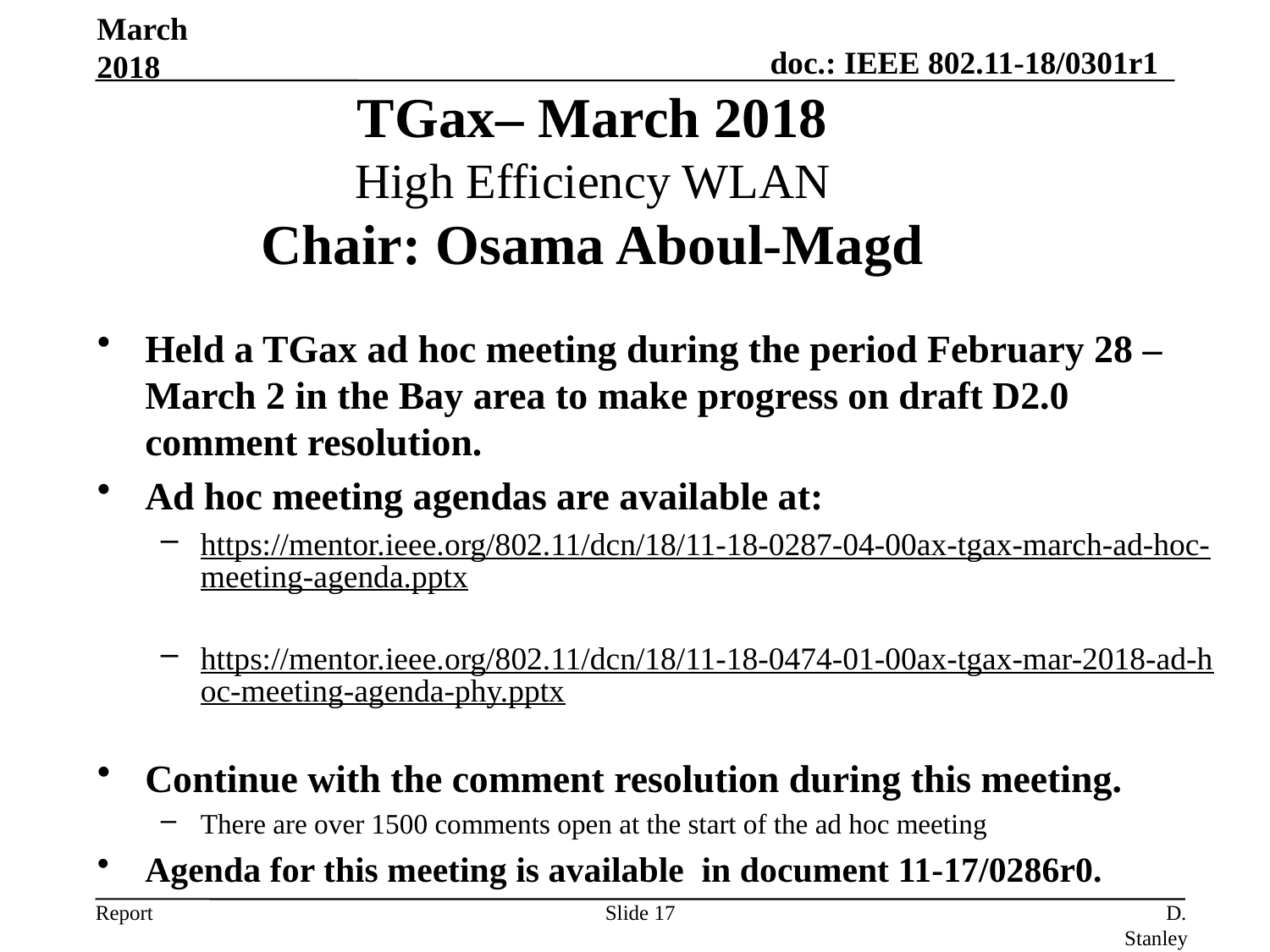

March 2018
TGax– March 2018
High Efficiency WLAN
Chair: Osama Aboul-Magd
Held a TGax ad hoc meeting during the period February 28 – March 2 in the Bay area to make progress on draft D2.0 comment resolution.
Ad hoc meeting agendas are available at:
https://mentor.ieee.org/802.11/dcn/18/11-18-0287-04-00ax-tgax-march-ad-hoc-meeting-agenda.pptx
https://mentor.ieee.org/802.11/dcn/18/11-18-0474-01-00ax-tgax-mar-2018-ad-hoc-meeting-agenda-phy.pptx
Continue with the comment resolution during this meeting.
There are over 1500 comments open at the start of the ad hoc meeting
Agenda for this meeting is available  in document 11-17/0286r0.

Slide 17
D. Stanley, HP Enterprise